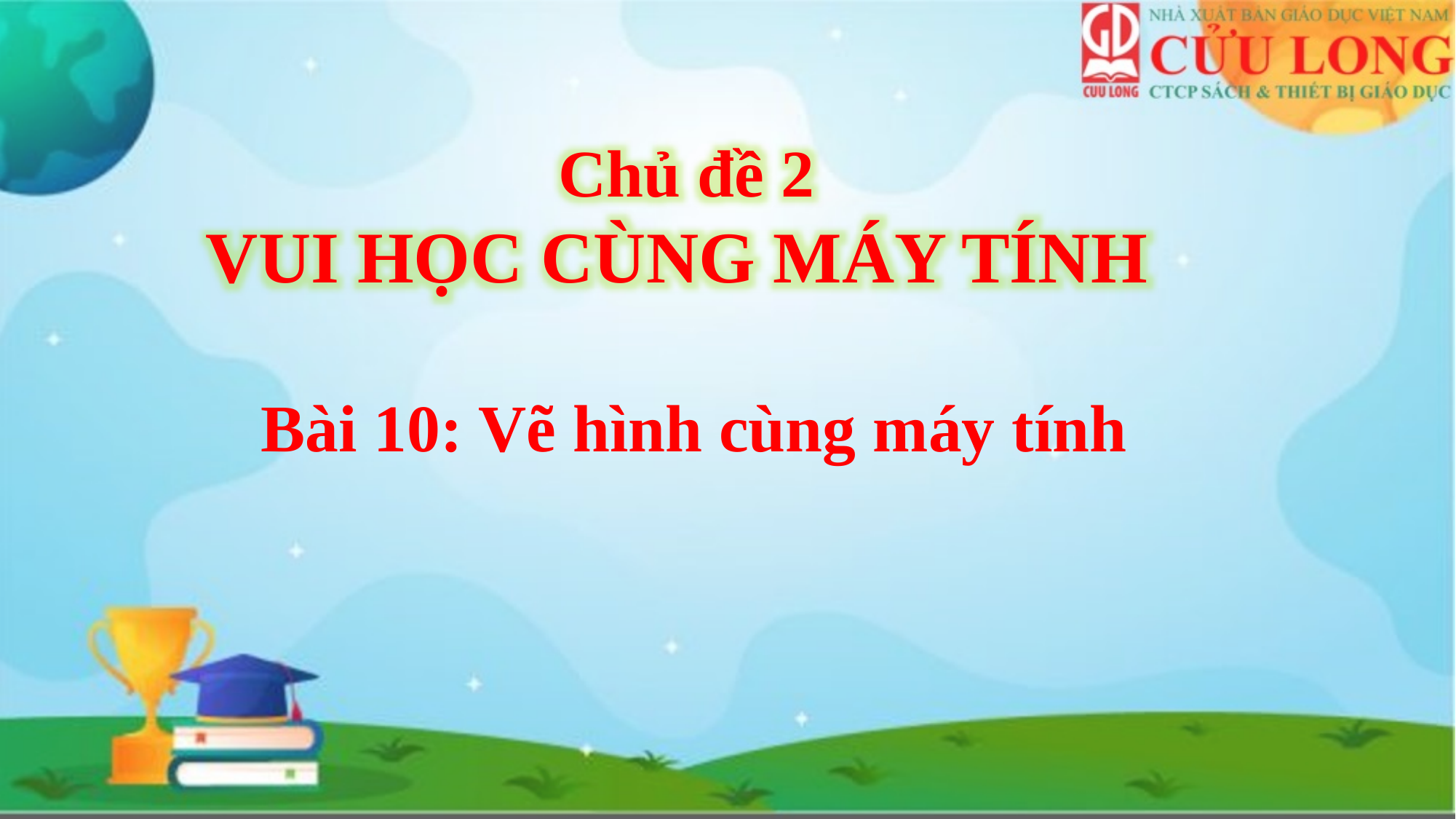

Chủ đề 2
VUI HỌC CÙNG MÁY TÍNH
Bài 10: Vẽ hình cùng máy tính